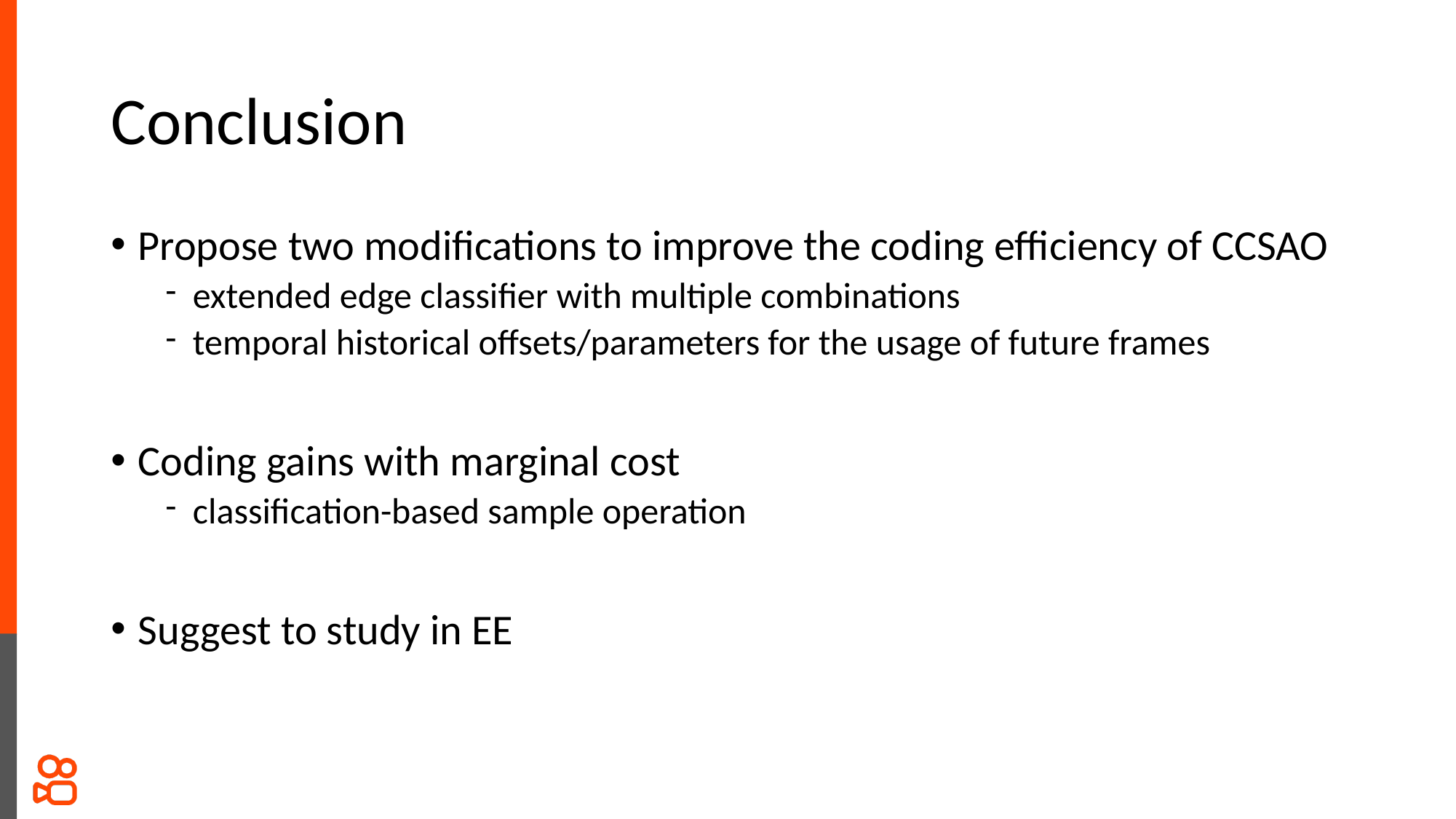

# Conclusion
Propose two modifications to improve the coding efficiency of CCSAO
extended edge classifier with multiple combinations
temporal historical offsets/parameters for the usage of future frames

Coding gains with marginal cost
classification-based sample operation

Suggest to study in EE